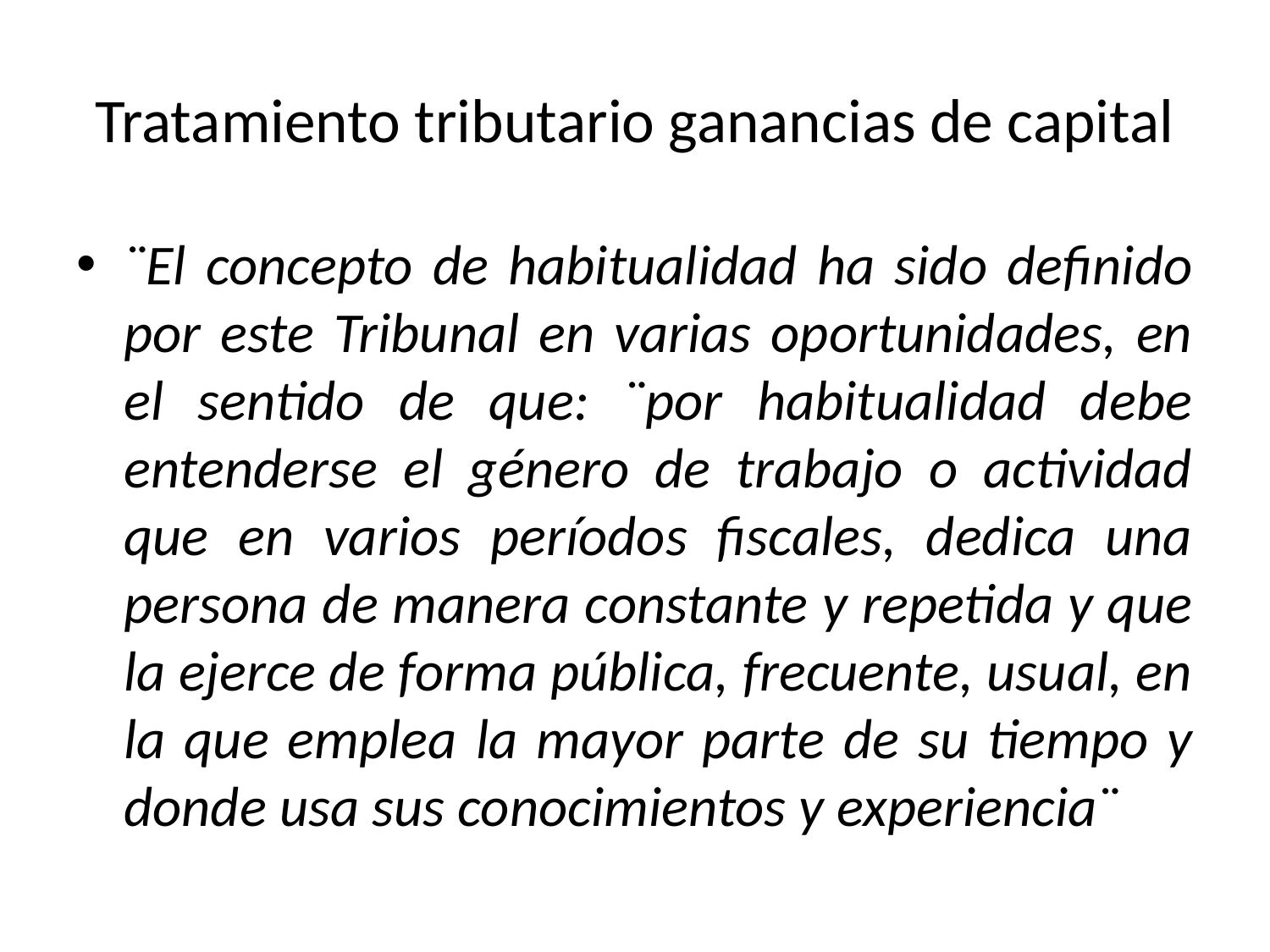

# Tratamiento tributario ganancias de capital
¨El concepto de habitualidad ha sido definido por este Tribunal en varias oportunidades, en el sentido de que: ¨por habitualidad debe entenderse el género de trabajo o actividad que en varios períodos fiscales, dedica una persona de manera constante y repetida y que la ejerce de forma pública, frecuente, usual, en la que emplea la mayor parte de su tiempo y donde usa sus conocimientos y experiencia¨